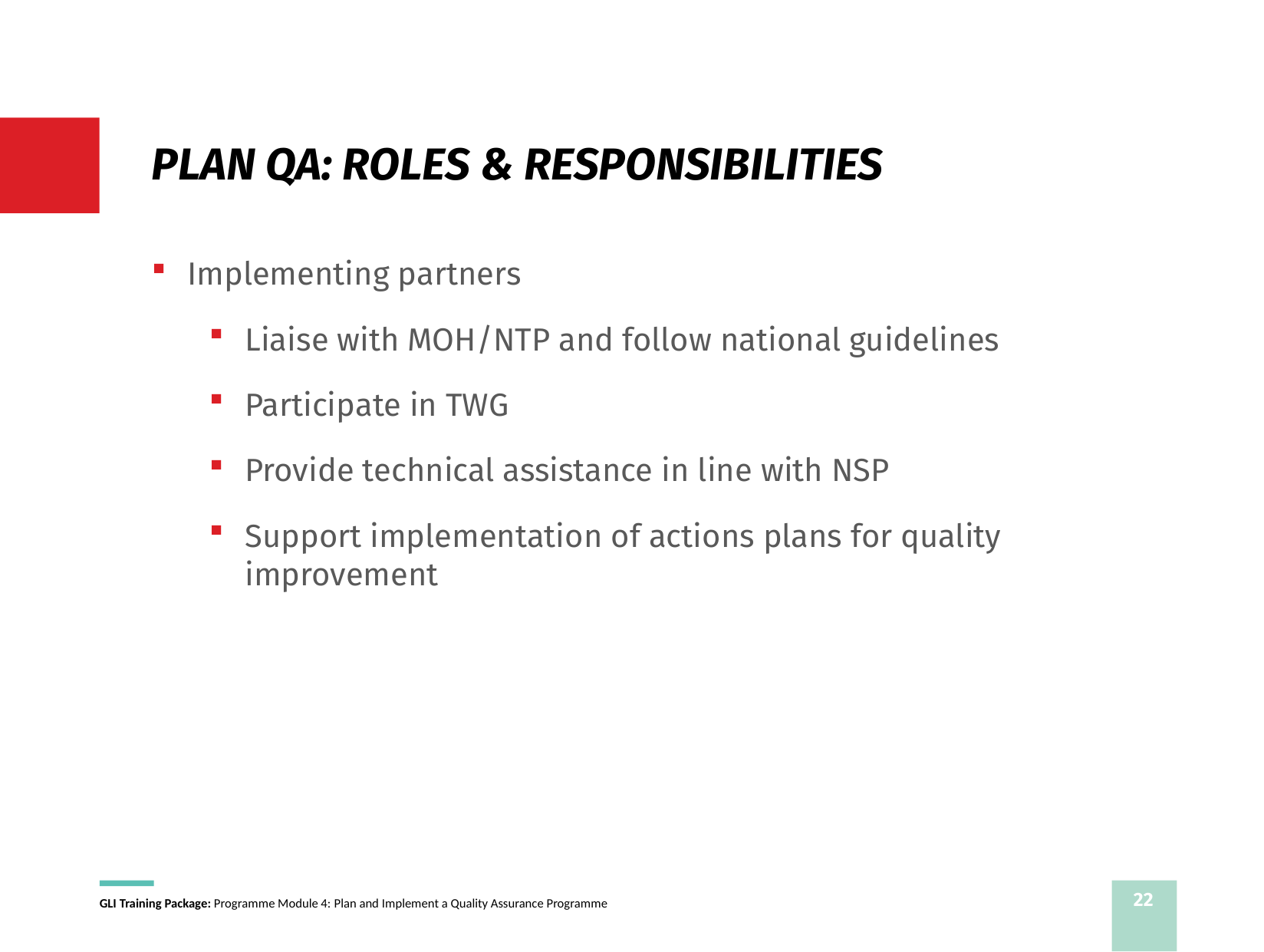

# PLAN QA: ROLES & RESPONSIBILITIES
Implementing partners
Liaise with MOH/NTP and follow national guidelines
Participate in TWG
Provide technical assistance in line with NSP
Support implementation of actions plans for quality improvement